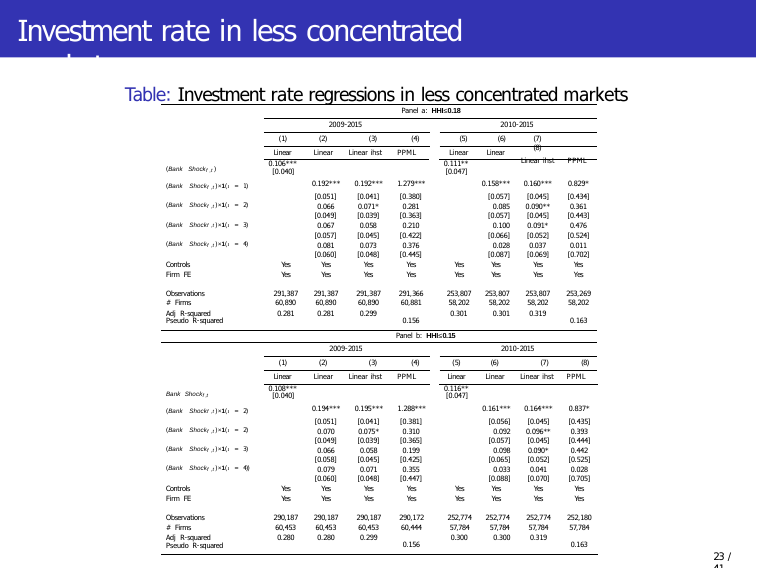

# Investment rate in less concentrated markets
Table: Investment rate regressions in less concentrated markets
Panel a: HHI≤0.18
2009-2015	2010-2015

(2)	(3)	(4)	(5)	(6)
Linear  Linear ihst  PPML	Linear  Linear
(7)	(8)
Linear ihst  PPML
(1)

Linear

| (Bank Shockf ,t ) (Bank Shockf ,t )×1(ι = 1) | 0.106\*\*\* [0.040] | 0.192\*\*\* | 0.192\*\*\* | 1.279\*\*\* |  | 0.111\*\* [0.047] | 0.158\*\*\* | 0.160\*\*\* | 0.829\* |
| --- | --- | --- | --- | --- | --- | --- | --- | --- | --- |
|  |  | [0.051] | [0.041] | [0.380] |  |  | [0.057] | [0.045] | [0.434] |
| (Bank Shockf ,t )×1(ι = 2) |  | 0.066 | 0.071\* | 0.281 |  |  | 0.085 | 0.090\*\* | 0.361 |
|  |  | [0.049] | [0.039] | [0.363] |  |  | [0.057] | [0.045] | [0.443] |
| (Bank Shockf ,t )×1(ι = 3) |  | 0.067 | 0.058 | 0.210 |  |  | 0.100 | 0.091\* | 0.476 |
|  |  | [0.057] | [0.045] | [0.422] |  |  | [0.066] | [0.052] | [0.524] |
| (Bank Shockf ,t )×1(ι = 4) |  | 0.081 | 0.073 | 0.376 |  |  | 0.028 | 0.037 | 0.011 |
|  |  | [0.060] | [0.048] | [0.445] |  |  | [0.087] | [0.069] | [0.702] |
| Controls | Yes | Yes | Yes | Yes |  | Yes | Yes | Yes | Yes |
| Firm FE | Yes | Yes | Yes | Yes |  | Yes | Yes | Yes | Yes |
| Observations | 291,387 | 291,387 | 291,387 | 291,366 |  | 253,807 | 253,807 | 253,807 | 253,269 |
| # Firms | 60,890 | 60,890 | 60,890 | 60,881 |  | 58,202 | 58,202 | 58,202 | 58,202 |
| Adj R-squared Pseudo R-squared | 0.281 | 0.281 | 0.299 | 0.156 |  | 0.301 | 0.301 | 0.319 | 0.163 |
Panel b: HHI≤0.15
2009-2015
2010-2015

(2)	(3)	(4)
Linear  Linear ihst  PPML
(6)	(7)	(8)
Linear  Linear ihst  PPML
(1)
(5)

Linear
Linear

| Bank Shockf ,t (Bank Shockf ,t )×1(ι = 2) | 0.108\*\*\* [0.040] | 0.194\*\*\* | 0.195\*\*\* | 1.288\*\*\* |  | 0.116\*\* [0.047] | 0.161\*\*\* | 0.164\*\*\* | 0.837\* |
| --- | --- | --- | --- | --- | --- | --- | --- | --- | --- |
|  |  | [0.051] | [0.041] | [0.381] |  |  | [0.056] | [0.045] | [0.435] |
| (Bank Shockf ,t )×1(ι = 2) |  | 0.070 | 0.075\* | 0.310 |  |  | 0.092 | 0.096\*\* | 0.393 |
|  |  | [0.049] | [0.039] | [0.365] |  |  | [0.057] | [0.045] | [0.444] |
| (Bank Shockf ,t )×1(ι = 3) |  | 0.066 | 0.058 | 0.199 |  |  | 0.098 | 0.090\* | 0.442 |
|  |  | [0.058] | [0.045] | [0.425] |  |  | [0.065] | [0.052] | [0.525] |
| (Bank Shockf ,t )×1(ι = 4)) |  | 0.079 | 0.071 | 0.355 |  |  | 0.033 | 0.041 | 0.028 |
|  |  | [0.060] | [0.048] | [0.447] |  |  | [0.088] | [0.070] | [0.705] |
| Controls | Yes | Yes | Yes | Yes |  | Yes | Yes | Yes | Yes |
| Firm FE | Yes | Yes | Yes | Yes |  | Yes | Yes | Yes | Yes |
| Observations | 290,187 | 290,187 | 290,187 | 290,172 |  | 252,774 | 252,774 | 252,774 | 252,180 |
| # Firms | 60,453 | 60,453 | 60,453 | 60,444 |  | 57,784 | 57,784 | 57,784 | 57,784 |
| Adj R-squared Pseudo R-squared | 0.280 | 0.280 | 0.299 | 0.156 |  | 0.300 | 0.300 | 0.319 | 0.163 |
23 / 41